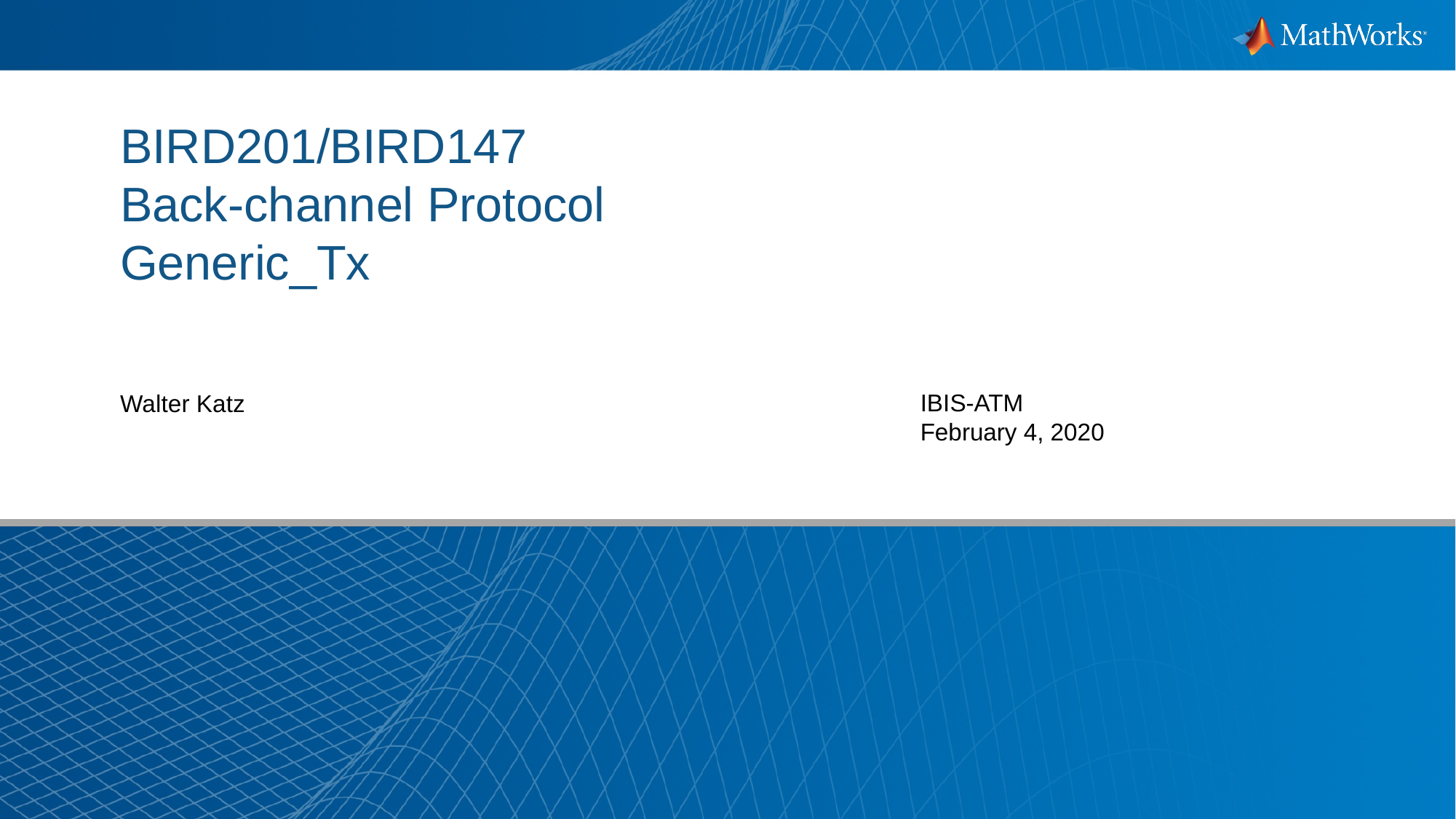

# BIRD201/BIRD147 Back-channel Protocol Generic_Tx
IBIS-ATM
February 4, 2020
Walter Katz